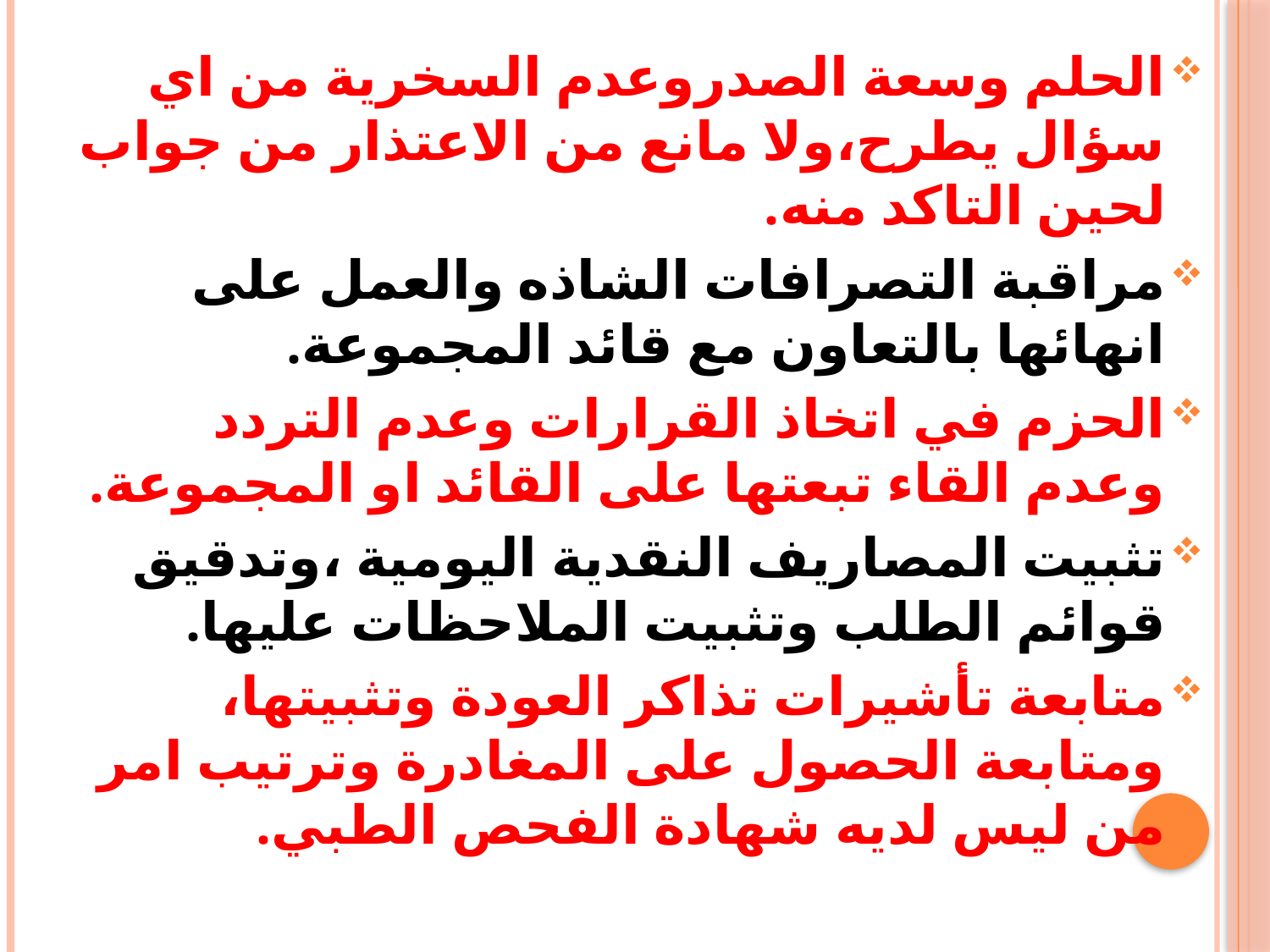

الحلم وسعة الصدروعدم السخرية من اي سؤال يطرح،ولا مانع من الاعتذار من جواب لحين التاكد منه.
مراقبة التصرافات الشاذه والعمل على انهائها بالتعاون مع قائد المجموعة.
الحزم في اتخاذ القرارات وعدم التردد وعدم القاء تبعتها على القائد او المجموعة.
تثبيت المصاريف النقدية اليومية ،وتدقيق قوائم الطلب وتثبيت الملاحظات عليها.
متابعة تأشيرات تذاكر العودة وتثبيتها، ومتابعة الحصول على المغادرة وترتيب امر من ليس لديه شهادة الفحص الطبي.